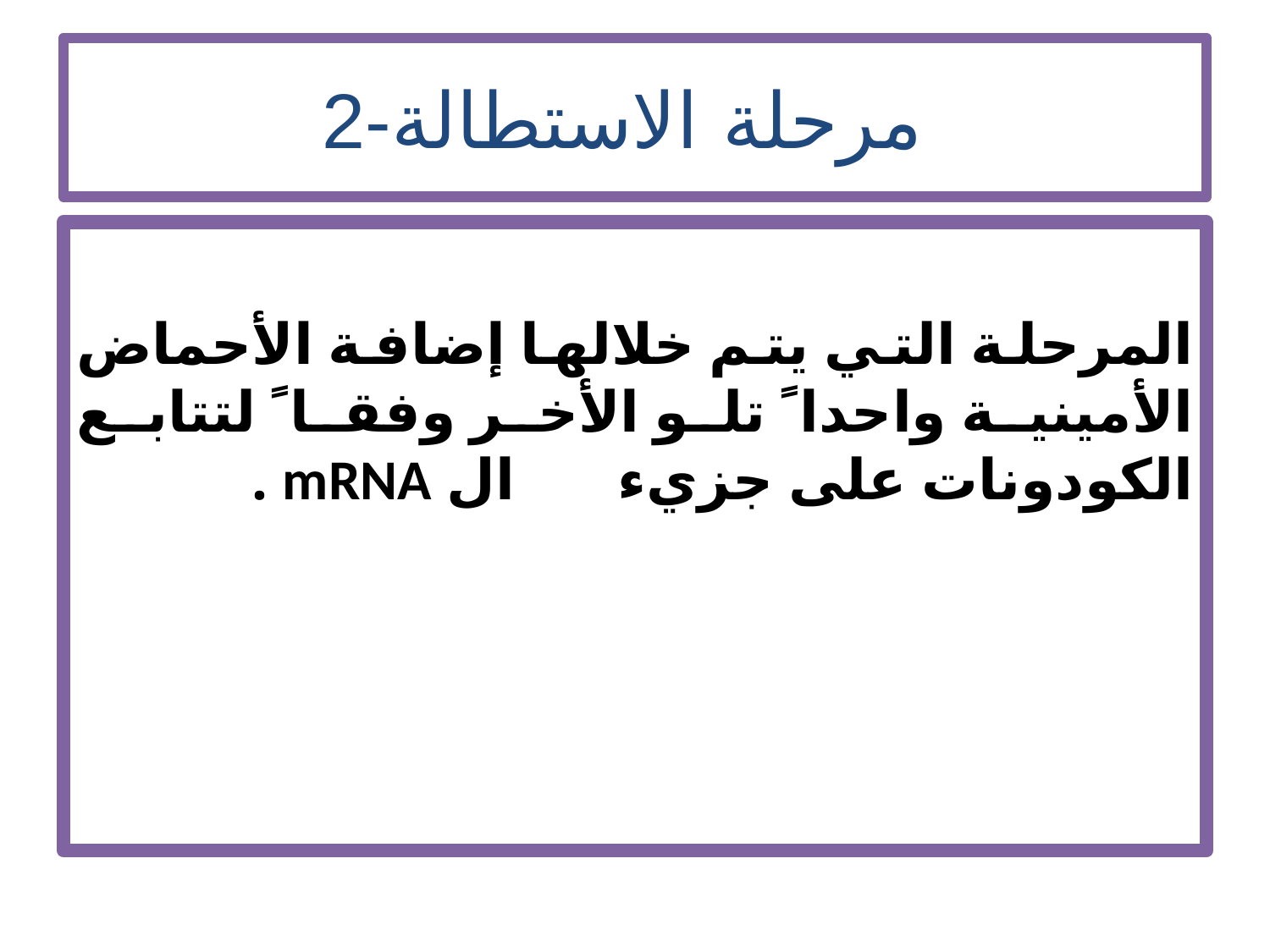

# 2-مرحلة الاستطالة

المرحلة التي يتم خلالها إضافة الأحماض الأمينية واحدا ً تلو الأخر وفقا ً لتتابع الكودونات على جزيء       ال mRNA .